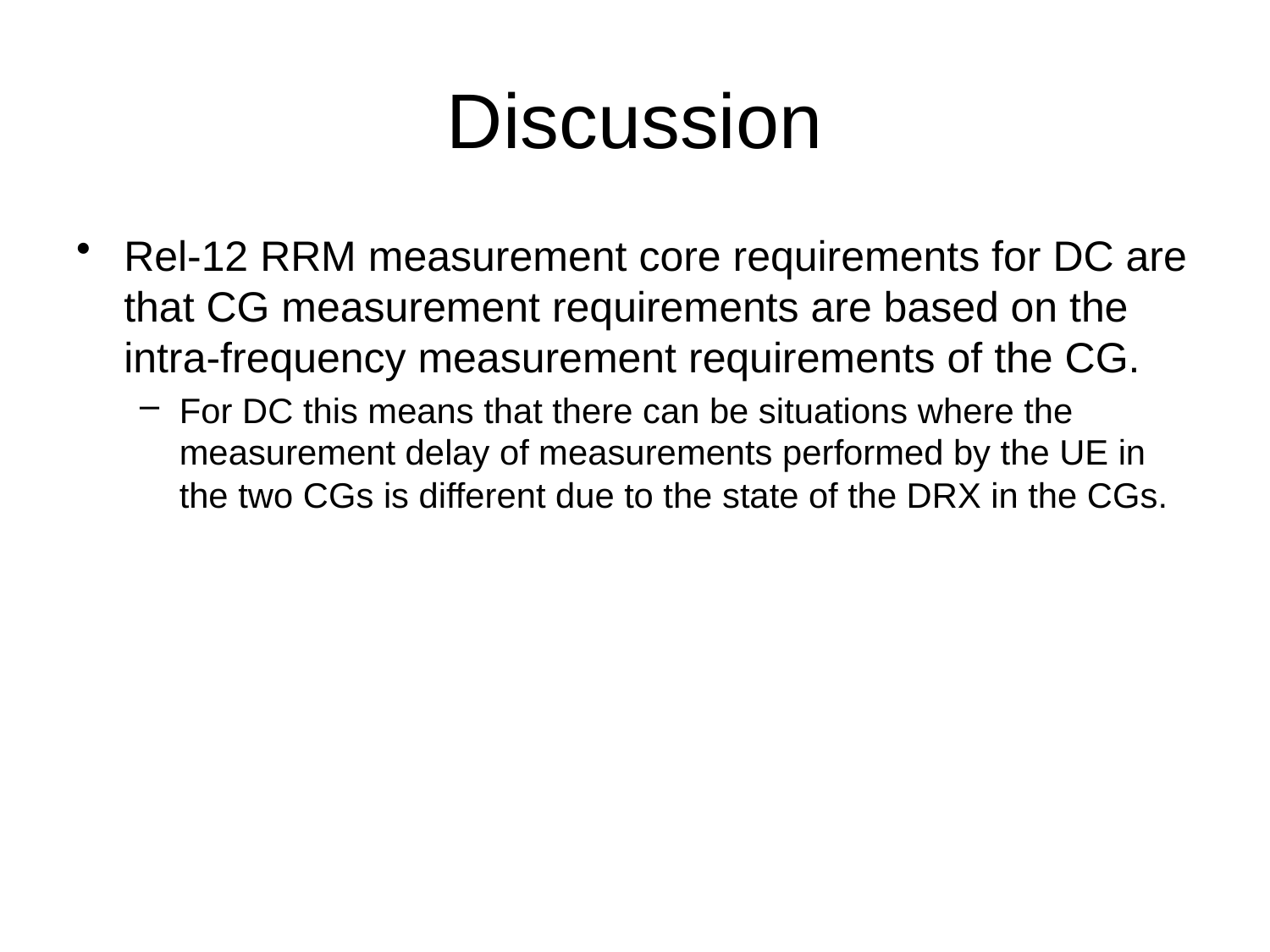

# Discussion
Rel-12 RRM measurement core requirements for DC are that CG measurement requirements are based on the intra-frequency measurement requirements of the CG.
For DC this means that there can be situations where the measurement delay of measurements performed by the UE in the two CGs is different due to the state of the DRX in the CGs.